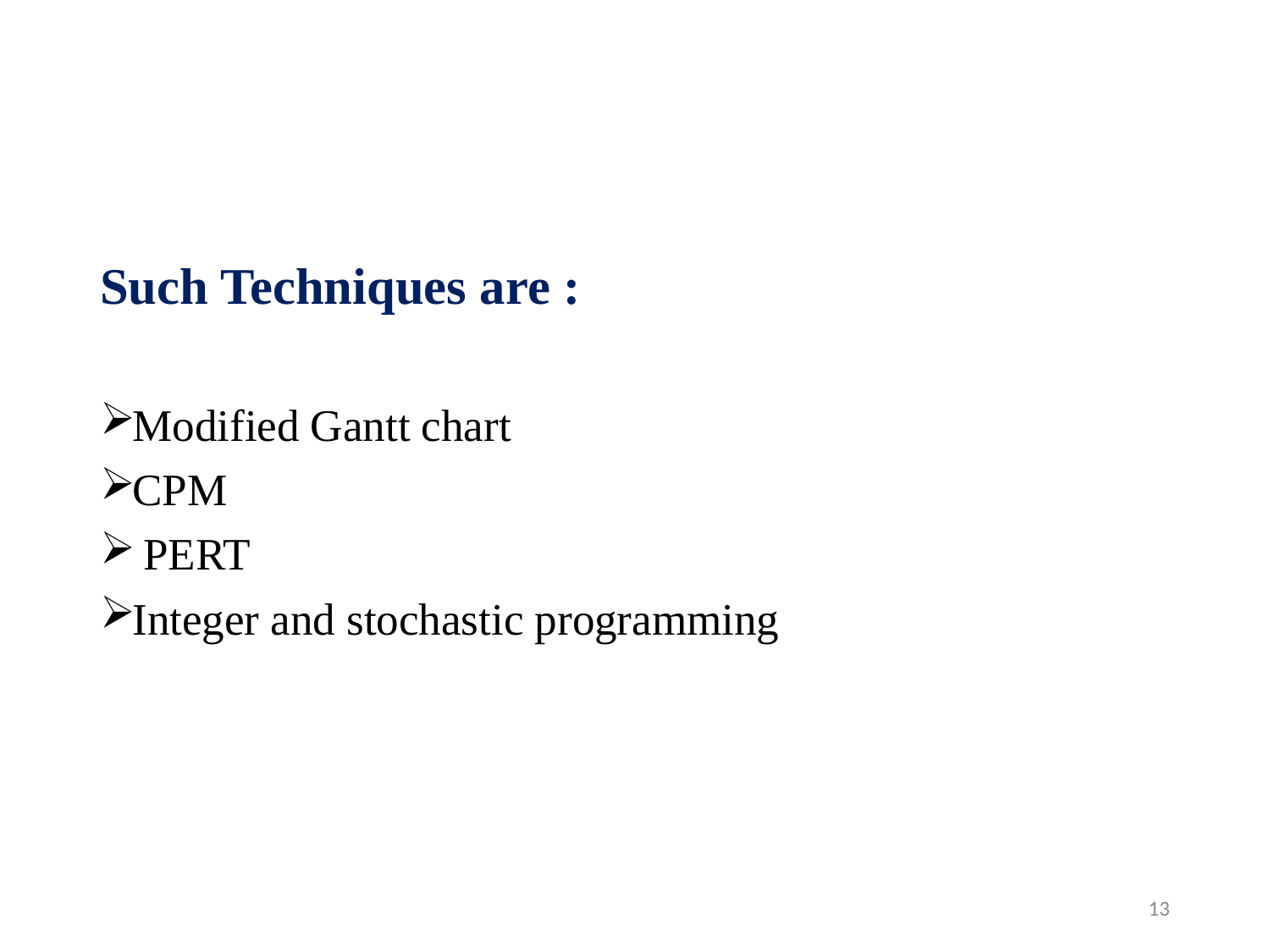

#
Such Techniques are :

Modified Gantt chart
CPM
 PERT
Integer and stochastic programming
13